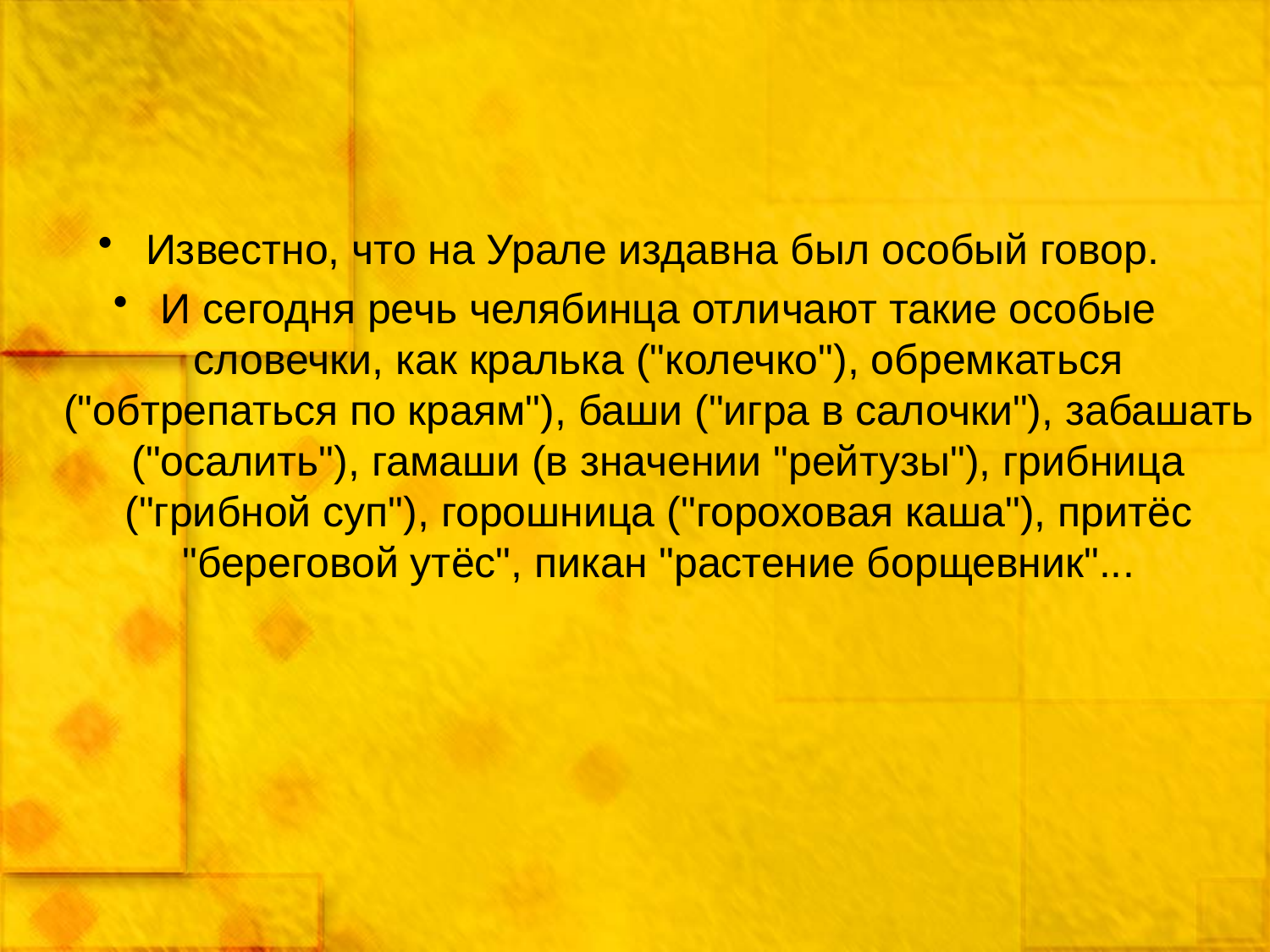

Известно, что на Урале издавна был особый говор.
И сегодня речь челябинца отличают такие особые словечки, как кралька ("колечко"), обремкаться ("обтрепаться по краям"), баши ("игра в салочки"), забашать ("осалить"), гамаши (в значении "рейтузы"), грибница ("грибной суп"), горошница ("гороховая каша"), притёс "береговой утёс", пикан "растение борщевник"...